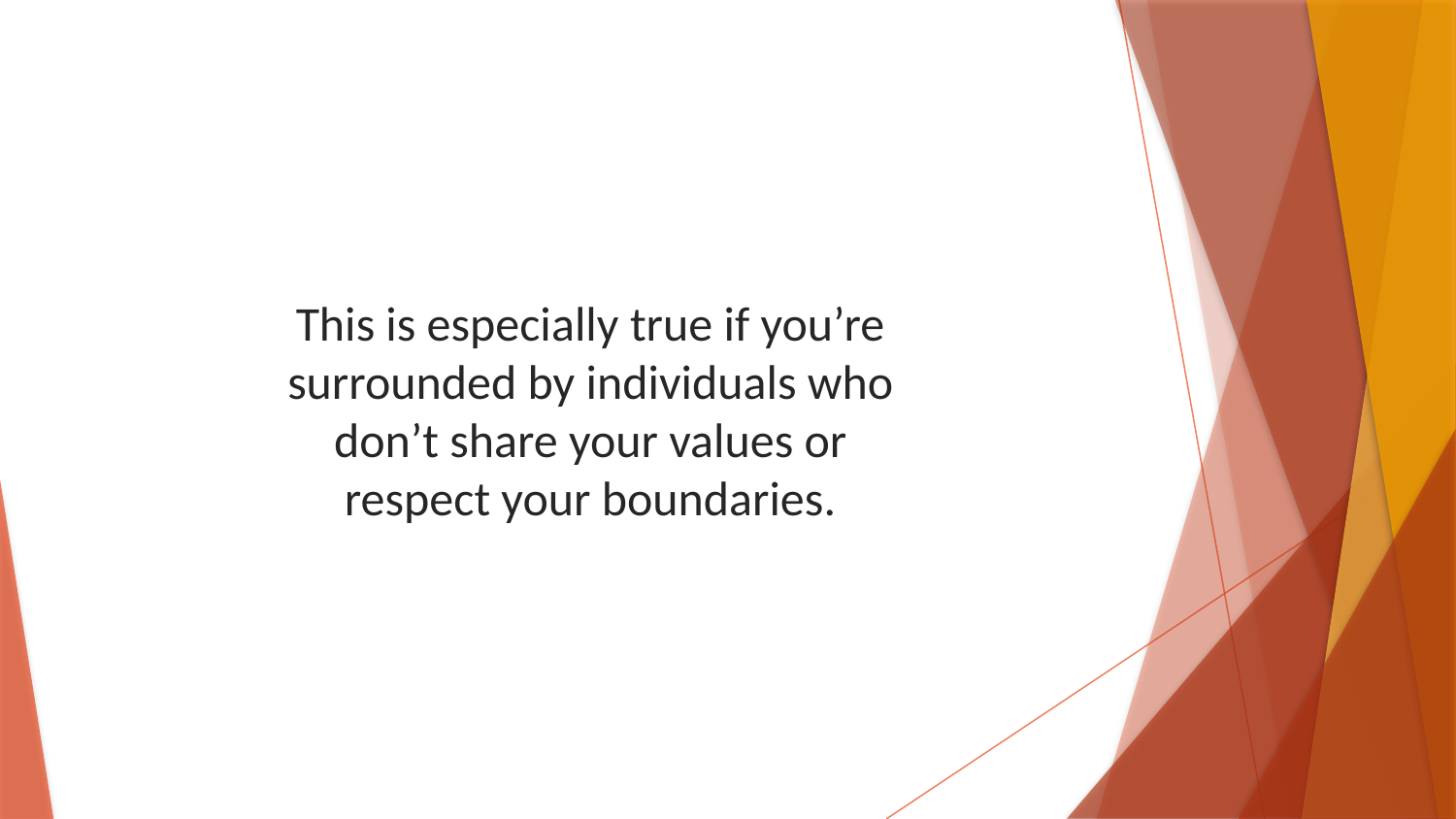

This is especially true if you’re surrounded by individuals who don’t share your values or respect your boundaries.